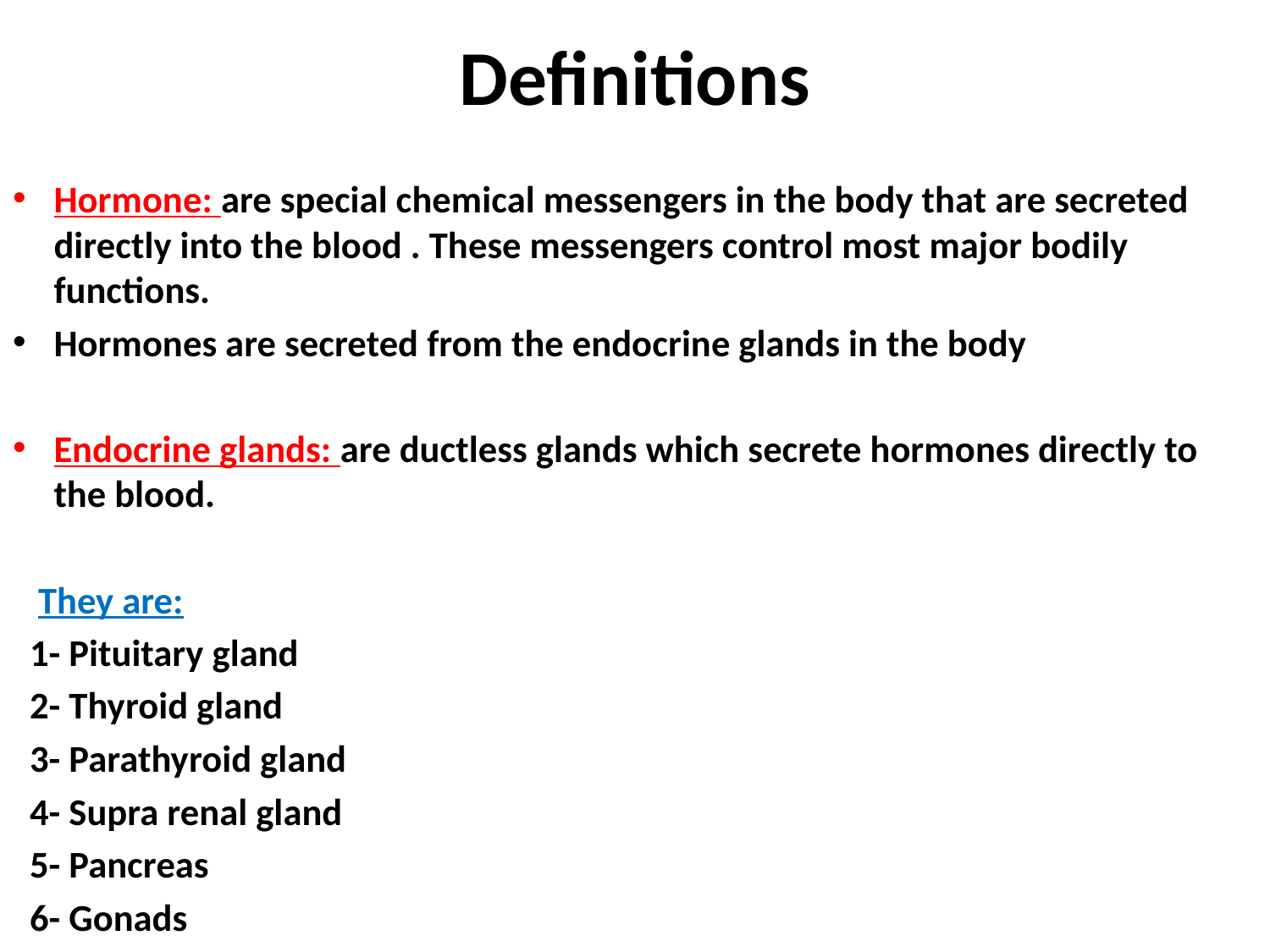

# Definitions
Hormone: are special chemical messengers in the body that are secreted directly into the blood . These messengers control most major bodily functions.
Hormones are secreted from the endocrine glands in the body

Endocrine glands: are ductless glands which secrete hormones directly to the blood.

   They are:
  1- Pituitary gland
  2- Thyroid gland
  3- Parathyroid gland
  4- Supra renal gland
  5- Pancreas
  6- Gonads